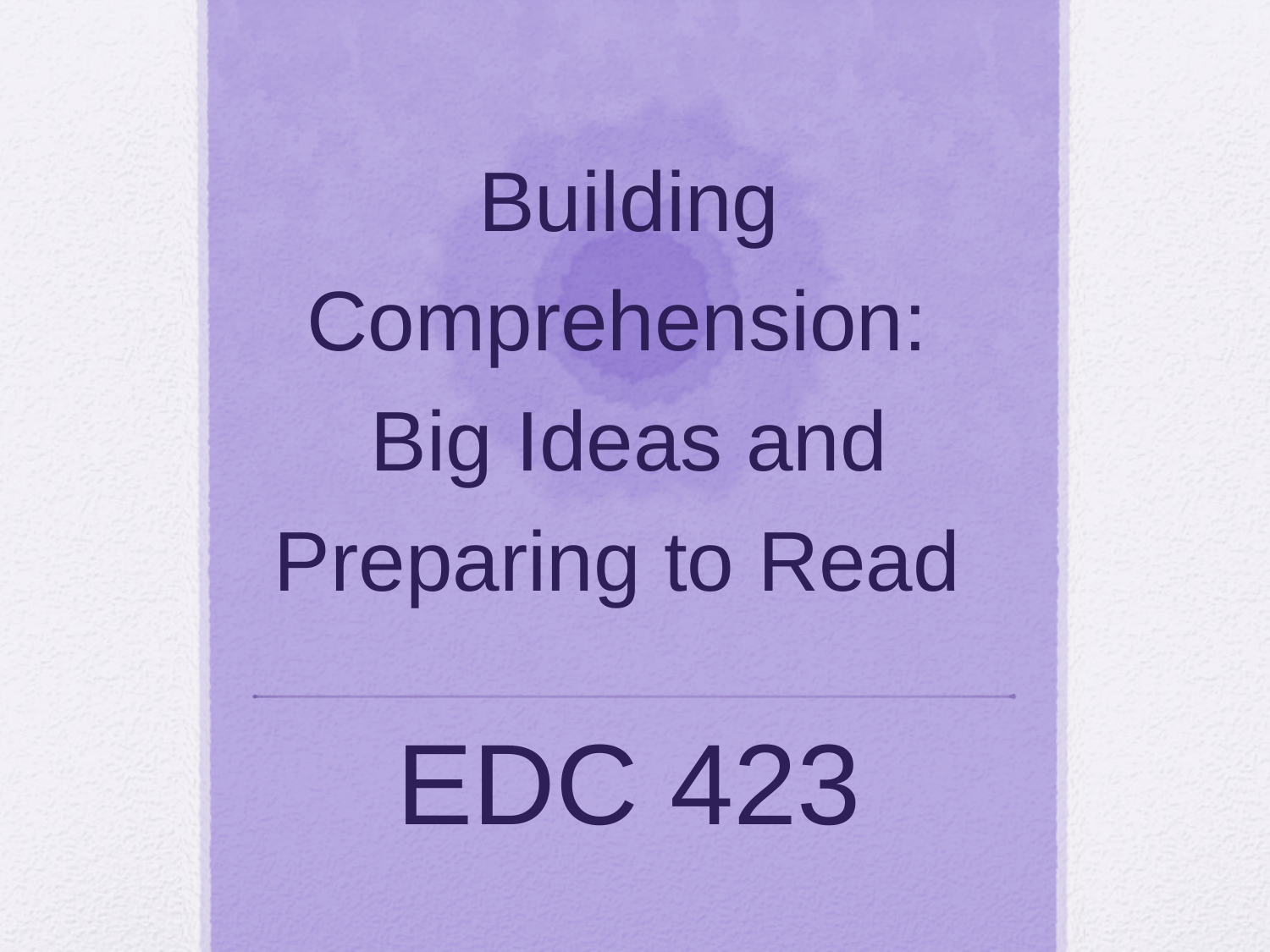

# Building Comprehension: Big Ideas and Preparing to Read EDC 423